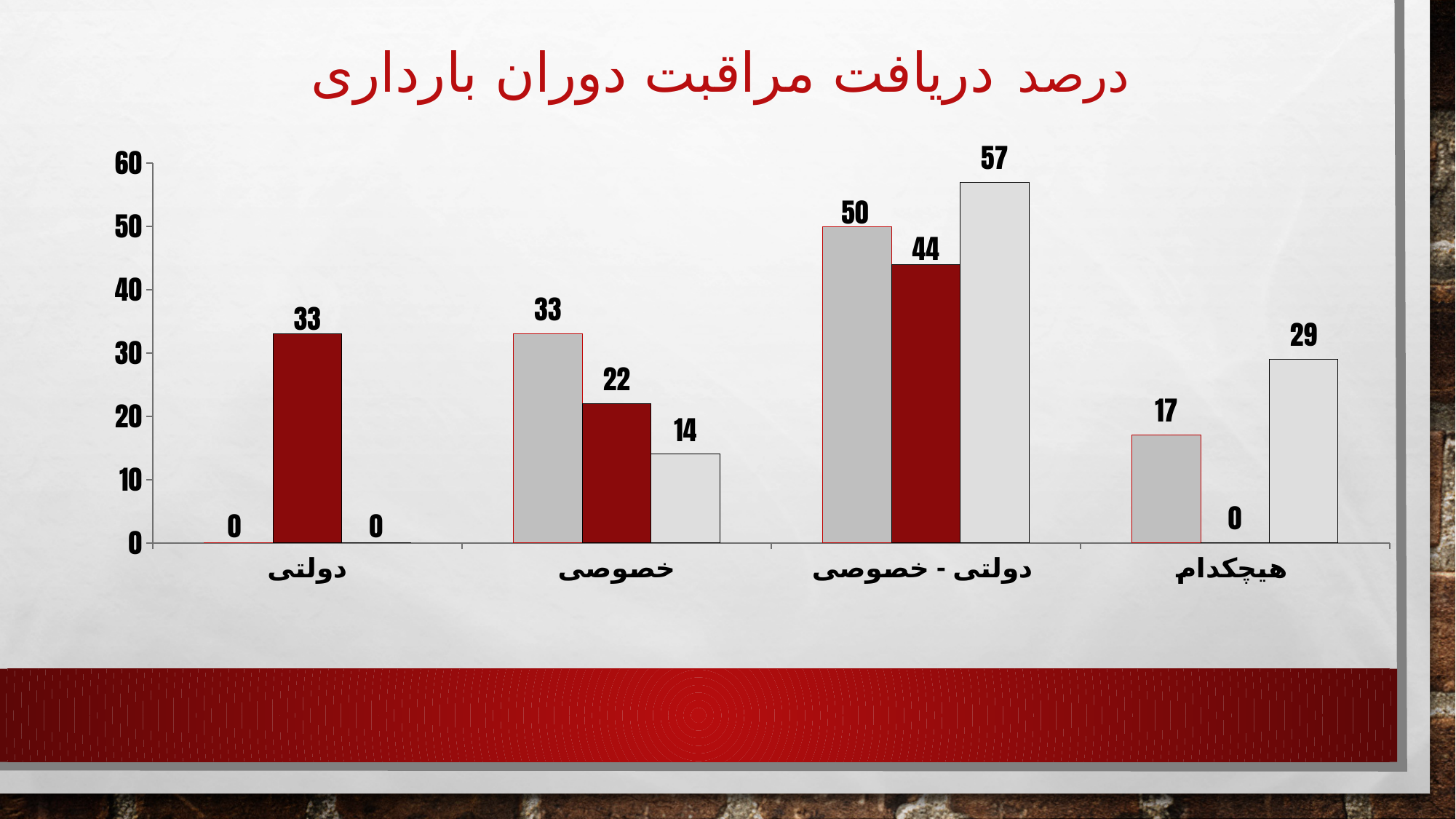

درصد دریافت مراقبت دوران بارداری

### Chart

| Category | 1395 | 1396 | 1397 |
|---|---|---|---|
|  دولتی  | 0.0 | 33.0 | 0.0 |
| خصوصی | 33.0 | 22.0 | 14.0 |
| دولتی - خصوصی  | 50.0 | 44.0 | 57.0 |
| هیچکدام  | 17.0 | 0.0 | 29.0 |